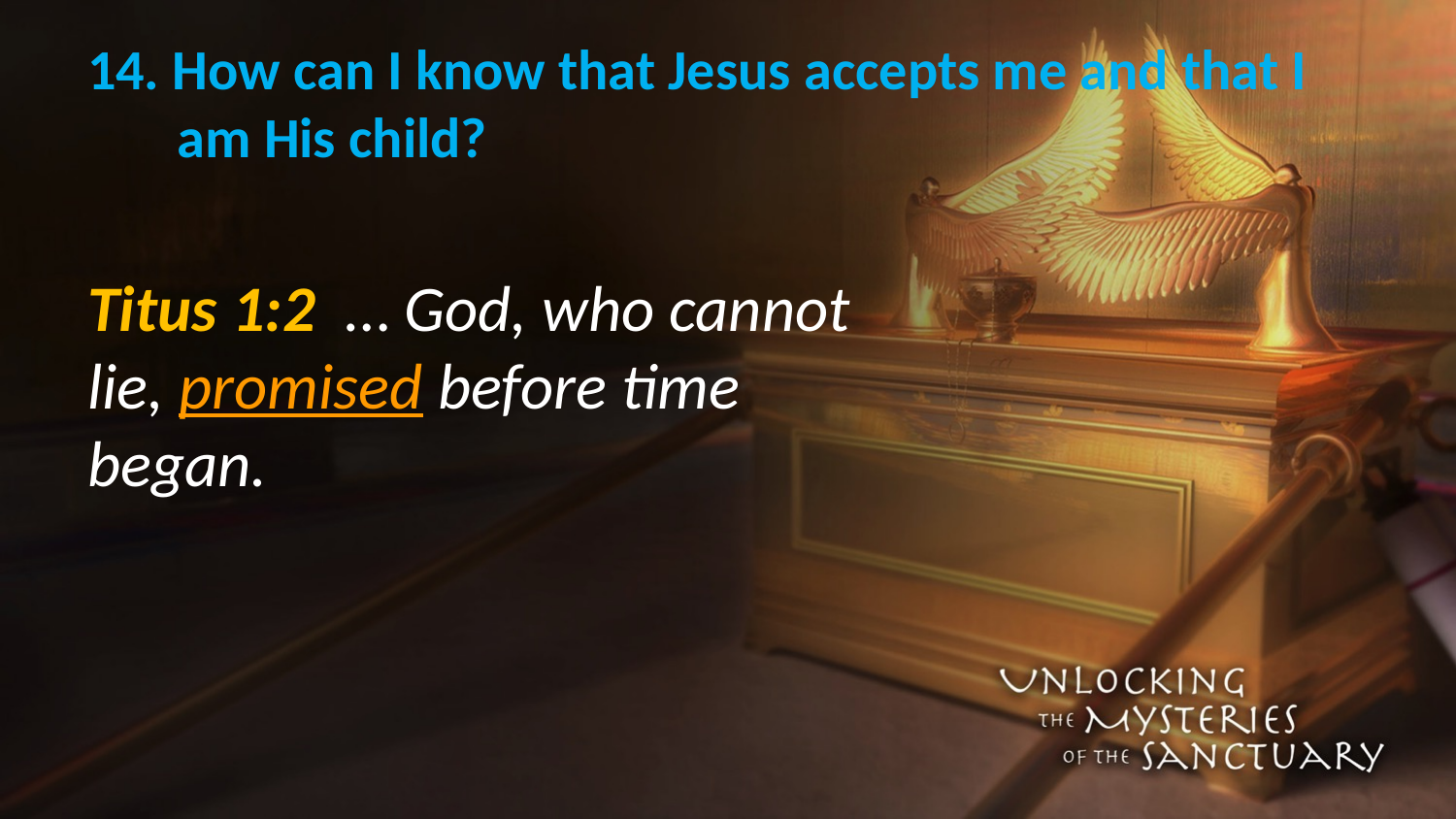

# 14. How can I know that Jesus accepts me and that I am His child?

Titus 1:2  … God, who cannot lie, promised before time began.